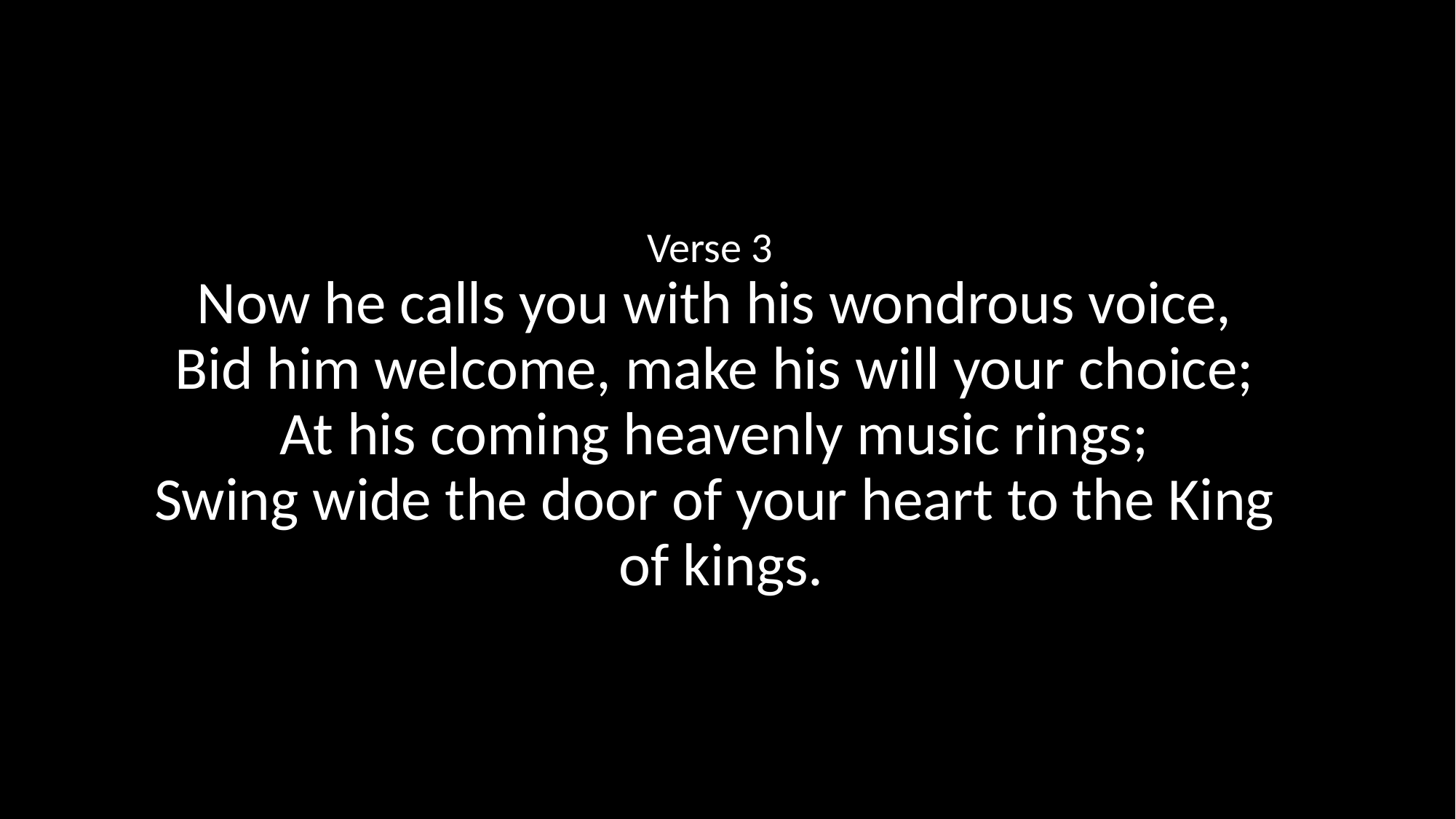

Verse 3
Now he calls you with his wondrous voice,
Bid him welcome, make his will your choice;
At his coming heavenly music rings;
Swing wide the door of your heart to the King of kings.